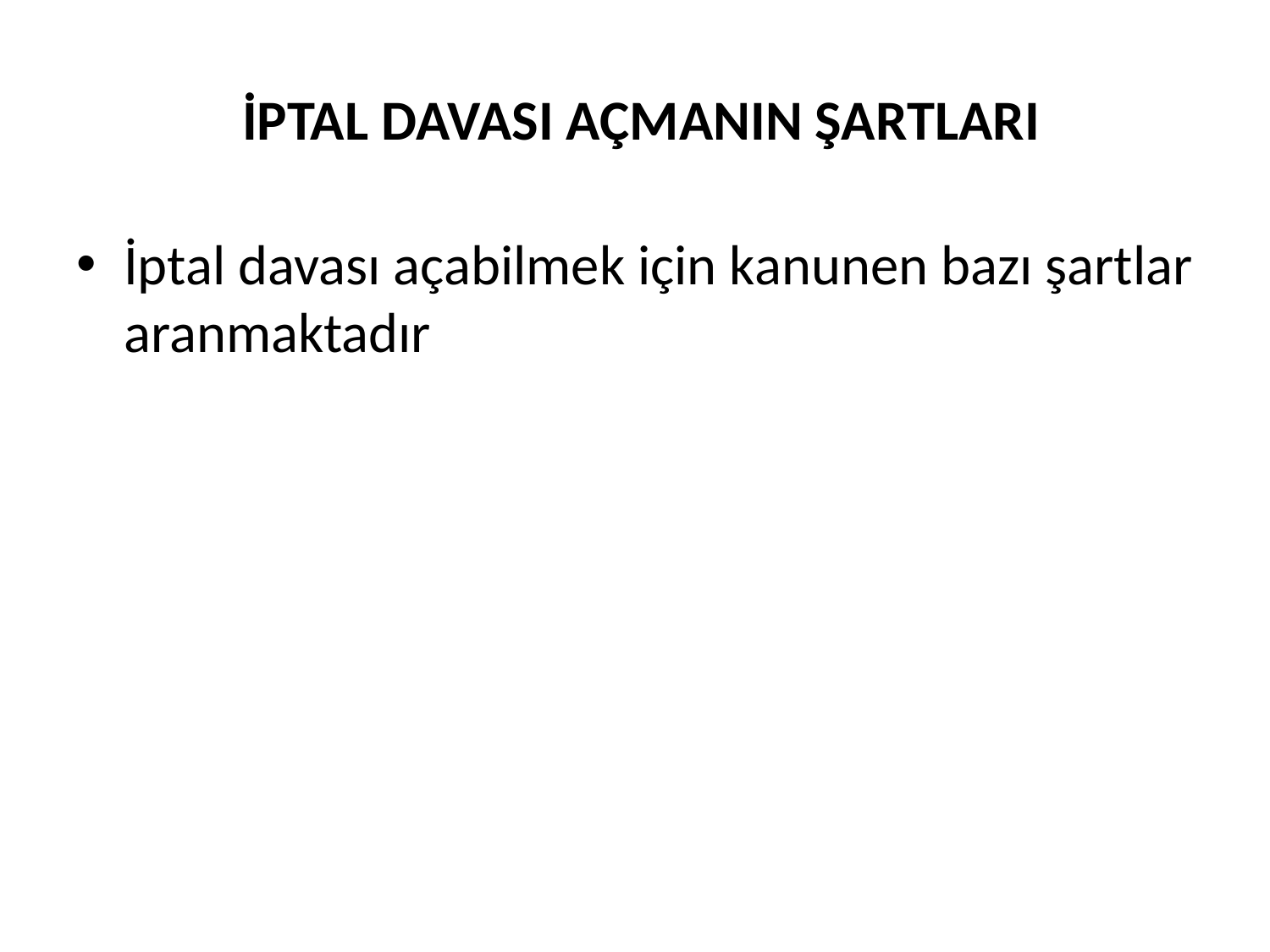

# İPTAL DAVASI AÇMANIN ŞARTLARI
İptal davası açabilmek için kanunen bazı şartlar aranmaktadır